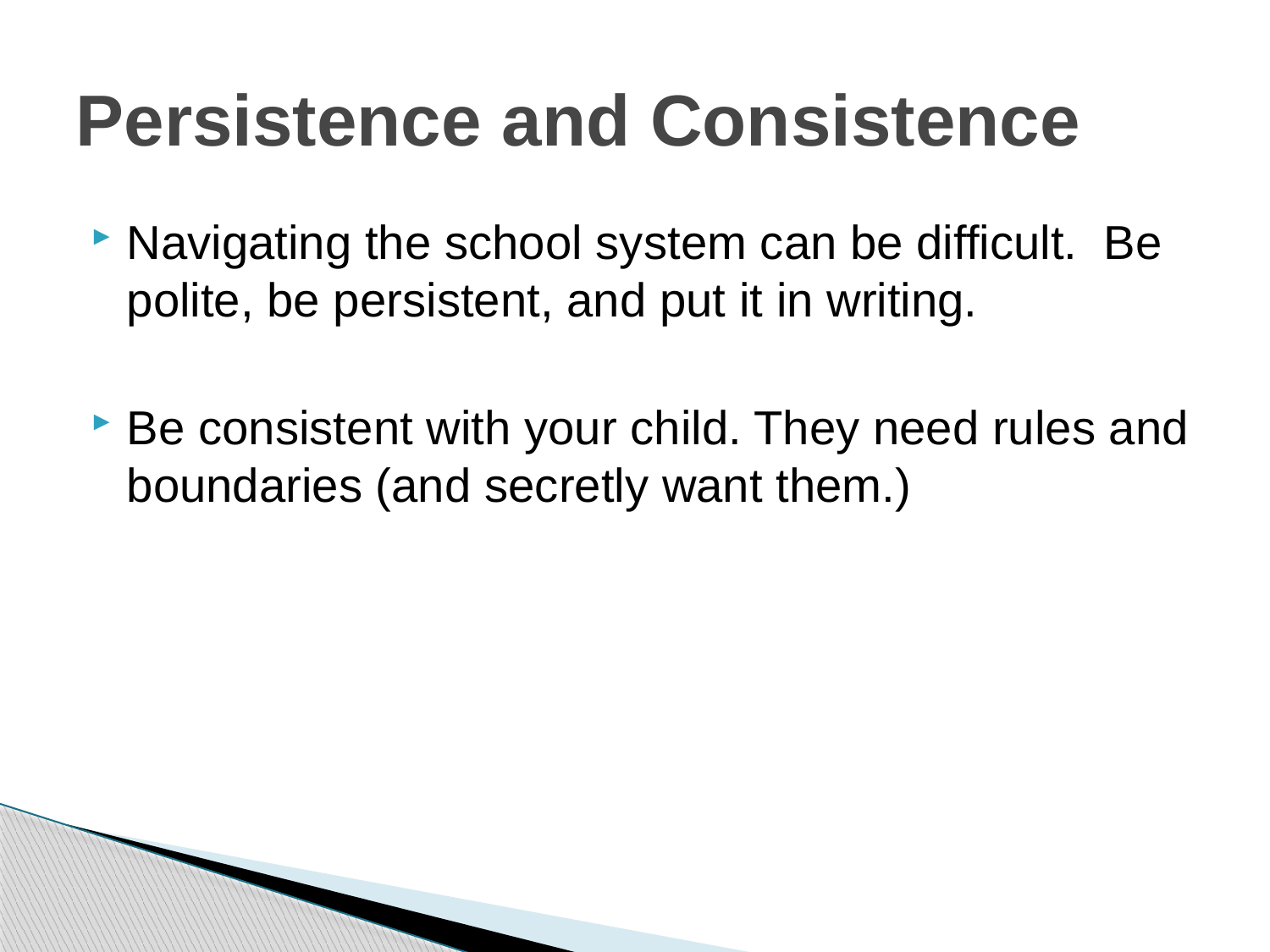

# Persistence and Consistence
Navigating the school system can be difficult.  Be polite, be persistent, and put it in writing.

Be consistent with your child. They need rules and boundaries (and secretly want them.)